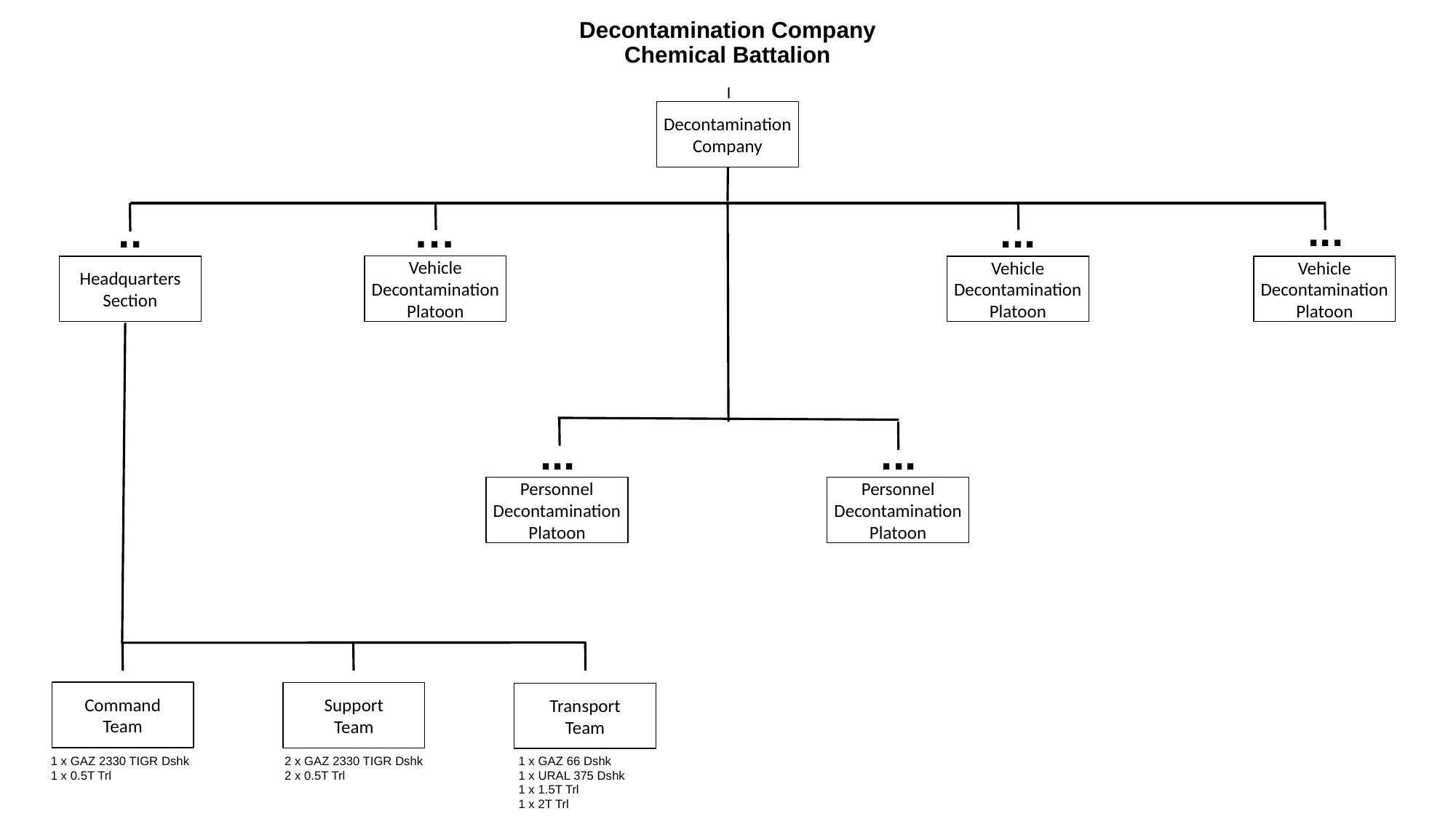

# Decontamination Company Chemical Battalion
I
Decontamination
Company
...
..
…
...
Vehicle Decontamination Platoon
Headquarters
Section
Vehicle Decontamination Platoon
Vehicle Decontamination Platoon
...
...
Personnel Decontamination Platoon
Personnel Decontamination Platoon
Command
Team
Support
Team
Transport
Team
1 x GAZ 2330 TIGR Dshk
1 x 0.5T Trl
2 x GAZ 2330 TIGR Dshk
2 x 0.5T Trl
1 x GAZ 66 Dshk
1 x URAL 375 Dshk
1 x 1.5T Trl
1 x 2T Trl